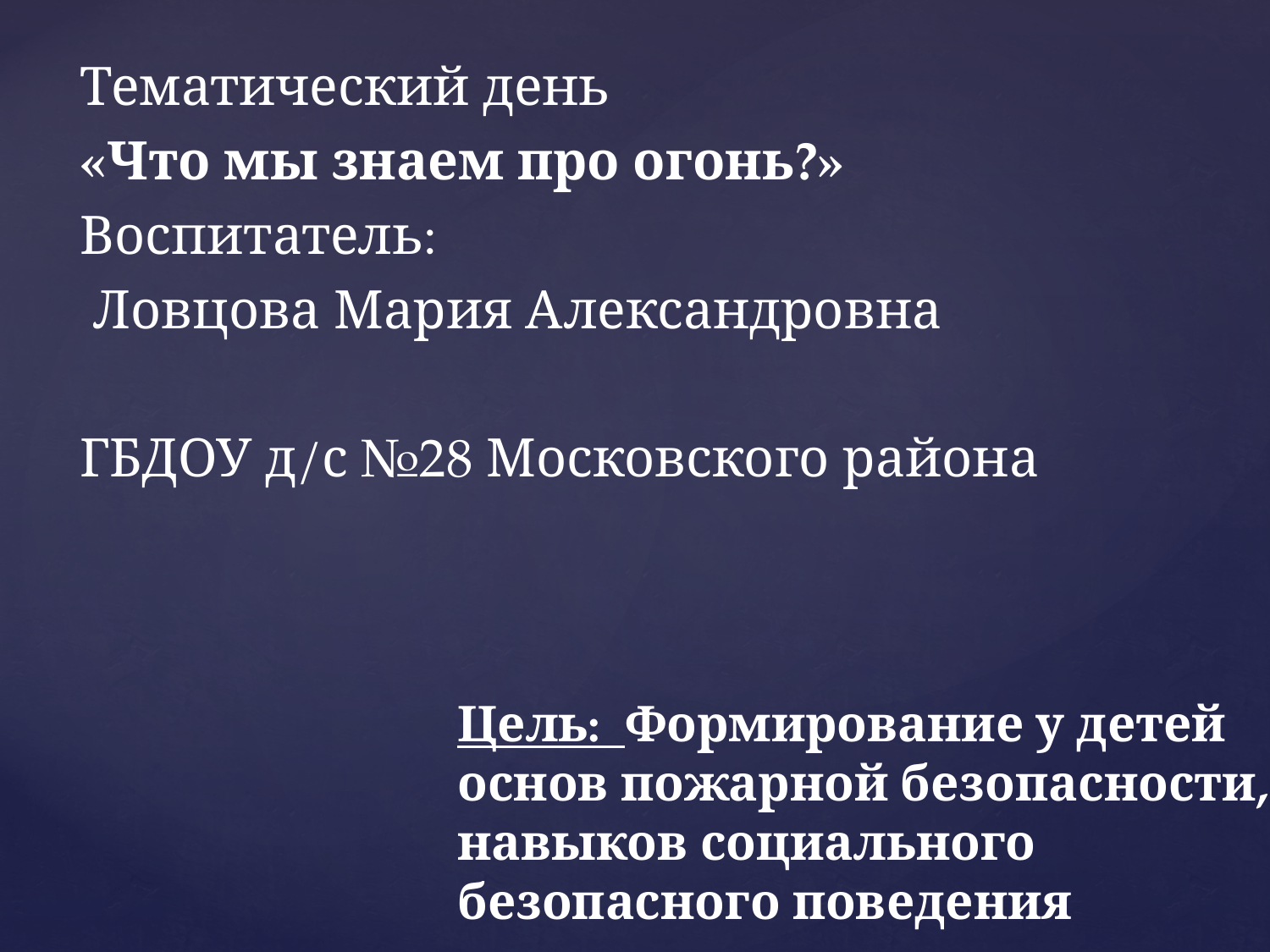

Тематический день
«Что мы знаем про огонь?»
Воспитатель:
 Ловцова Мария Александровна

ГБДОУ д/с №28 Московского района

Цель:  Формирование у детей основ пожарной безопасности, навыков социального безопасного поведения